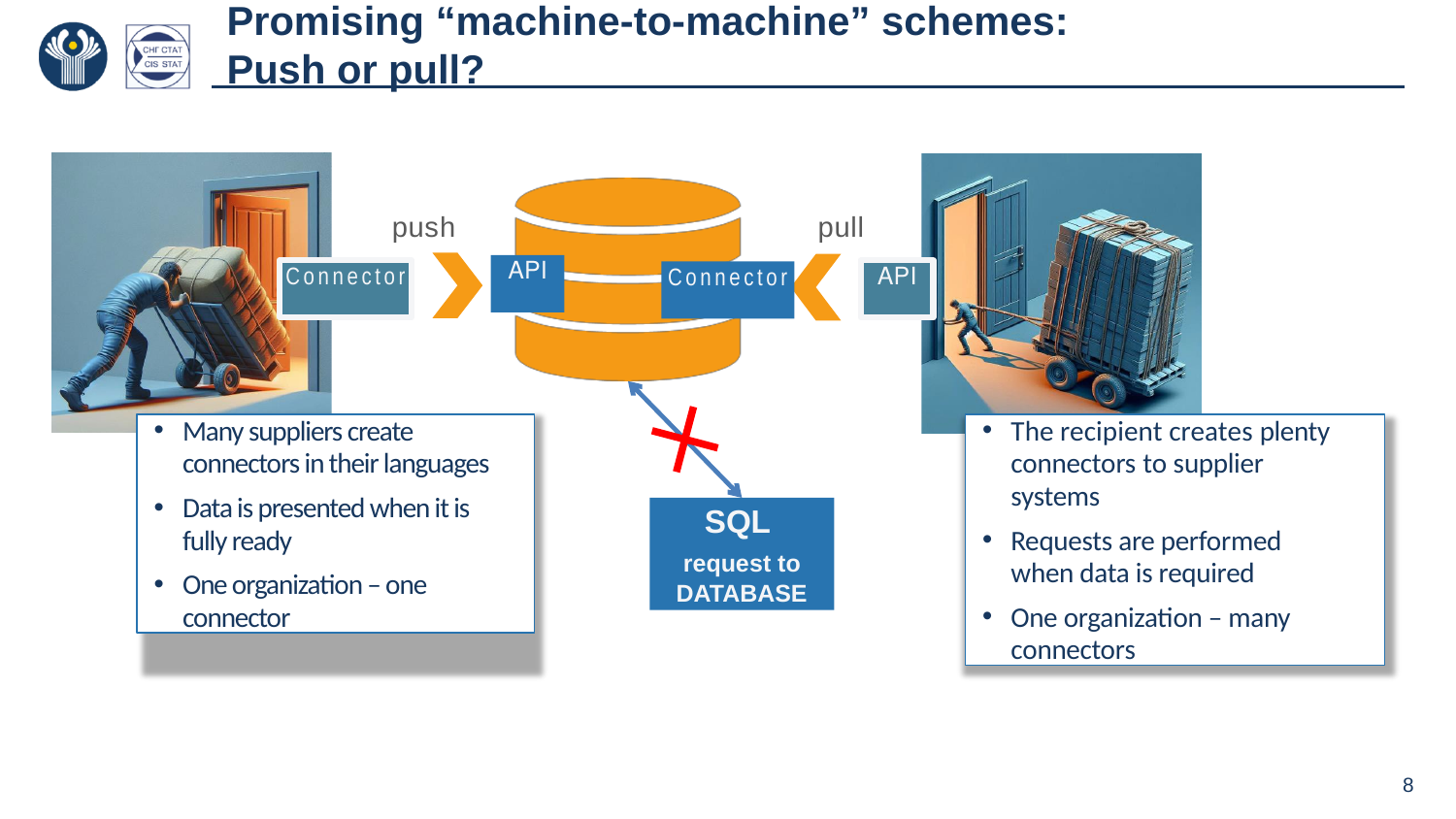

# Promising “machine-to-machine” schemes: Push or pull?

push
pull

API
Connector
API
Connector

Many suppliers create connectors in their languages
Data is presented when it is fully ready
One organization – one connector
The recipient creates plenty connectors to supplier systems
Requests are performed when data is required
One organization – many connectors
SQL
request to DATABASE